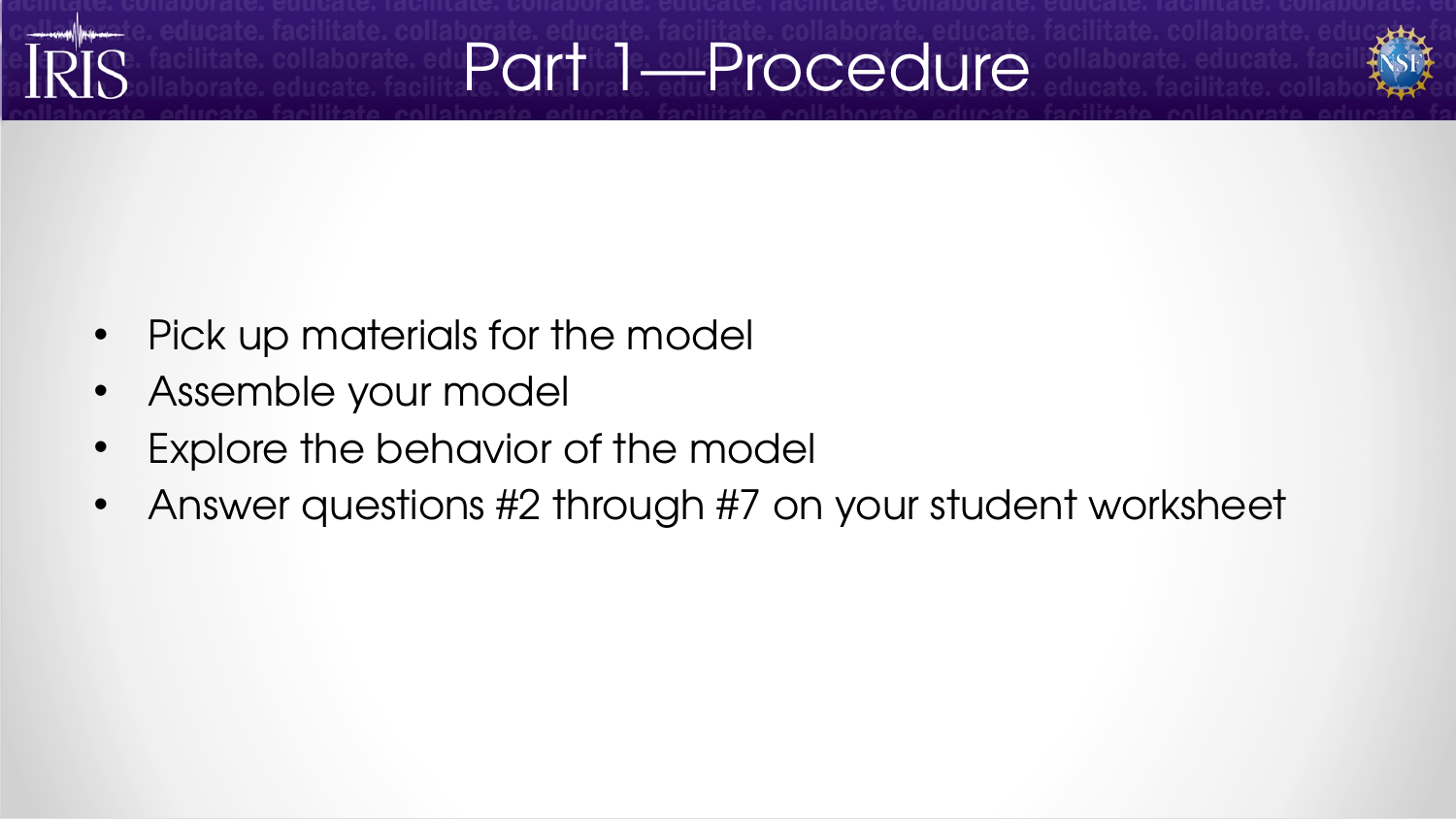

# Part 1—Procedure
Pick up materials for the model
Assemble your model
Explore the behavior of the model
Answer questions #2 through #7 on your student worksheet